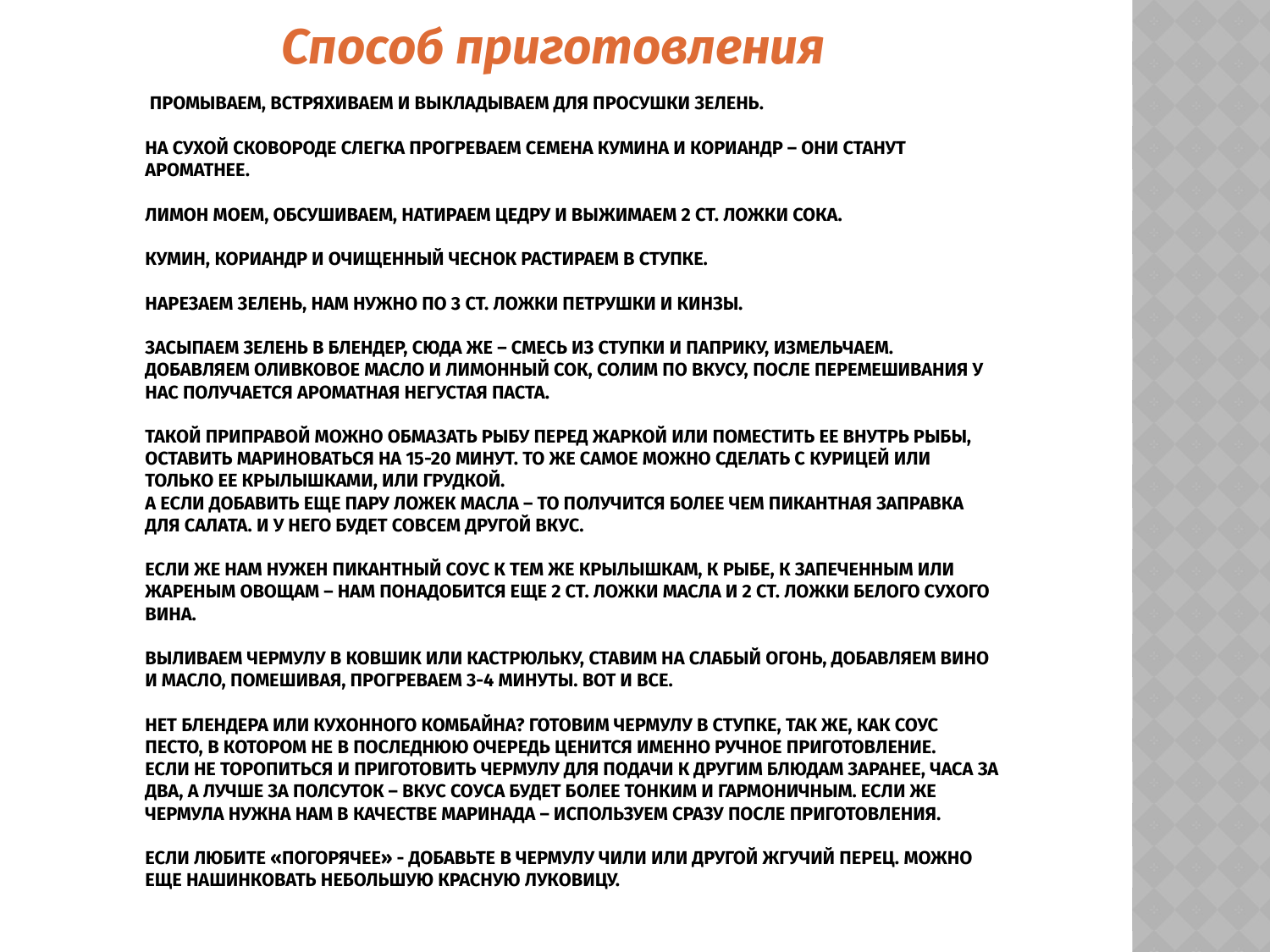

Способ приготовления

# Промываем, встряхиваем и выкладываем для просушки зелень. На сухой сковороде слегка прогреваем семена кумина и кориандр – они станут ароматнее. Лимон моем, обсушиваем, натираем цедру и выжимаем 2 ст. ложки сока. Кумин, кориандр и очищенный чеснок растираем в ступке. Нарезаем зелень, нам нужно по 3 ст. ложки петрушки и кинзы. Засыпаем зелень в блендер, сюда же – смесь из ступки и паприку, измельчаем. Добавляем оливковое масло и лимонный сок, солим по вкусу, после перемешивания у нас получается ароматная негустая паста. Такой приправой можно обмазать рыбу перед жаркой или поместить ее внутрь рыбы, оставить мариноваться на 15-20 минут. То же самое можно сделать с курицей или только ее крылышками, или грудкой. А если добавить еще пару ложек масла – то получится более чем пикантная заправка для салата. И у него будет совсем другой вкус. Если же нам нужен пикантный соус к тем же крылышкам, к рыбе, к запеченным или жареным овощам – нам понадобится еще 2 ст. ложки масла и 2 ст. ложки белого сухого вина. Выливаем чермулу в ковшик или кастрюльку, ставим на слабый огонь, добавляем вино и масло, помешивая, прогреваем 3-4 минуты. Вот и все. Нет блендера или кухонного комбайна? Готовим чермулу в ступке, так же, как соус песто, в котором не в последнюю очередь ценится именно ручное приготовление. Если не торопиться и приготовить чермулу для подачи к другим блюдам заранее, часа за два, а лучше за полсуток – вкус соуса будет более тонким и гармоничным. Если же чермула нужна нам в качестве маринада – используем сразу после приготовления. Если любите «погорячее» - добавьте в чермулу чили или другой жгучий перец. Можно еще нашинковать небольшую красную луковицу.